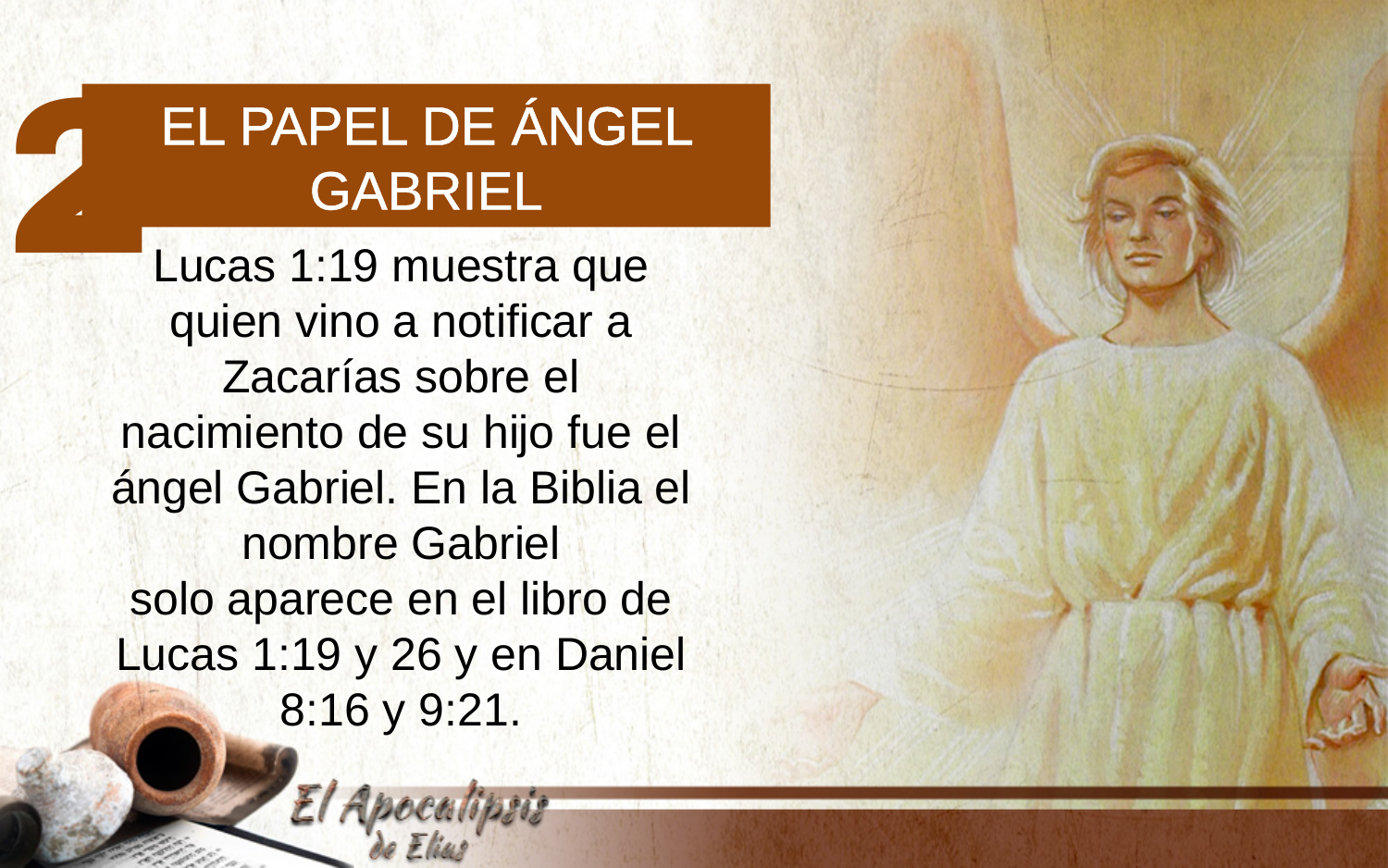

2
El papel de ángel Gabriel
Lucas 1:19 muestra que quien vino a notificar a Zacarías sobre el
nacimiento de su hijo fue el ángel Gabriel. En la Biblia el nombre Gabriel
solo aparece en el libro de Lucas 1:19 y 26 y en Daniel 8:16 y 9:21.